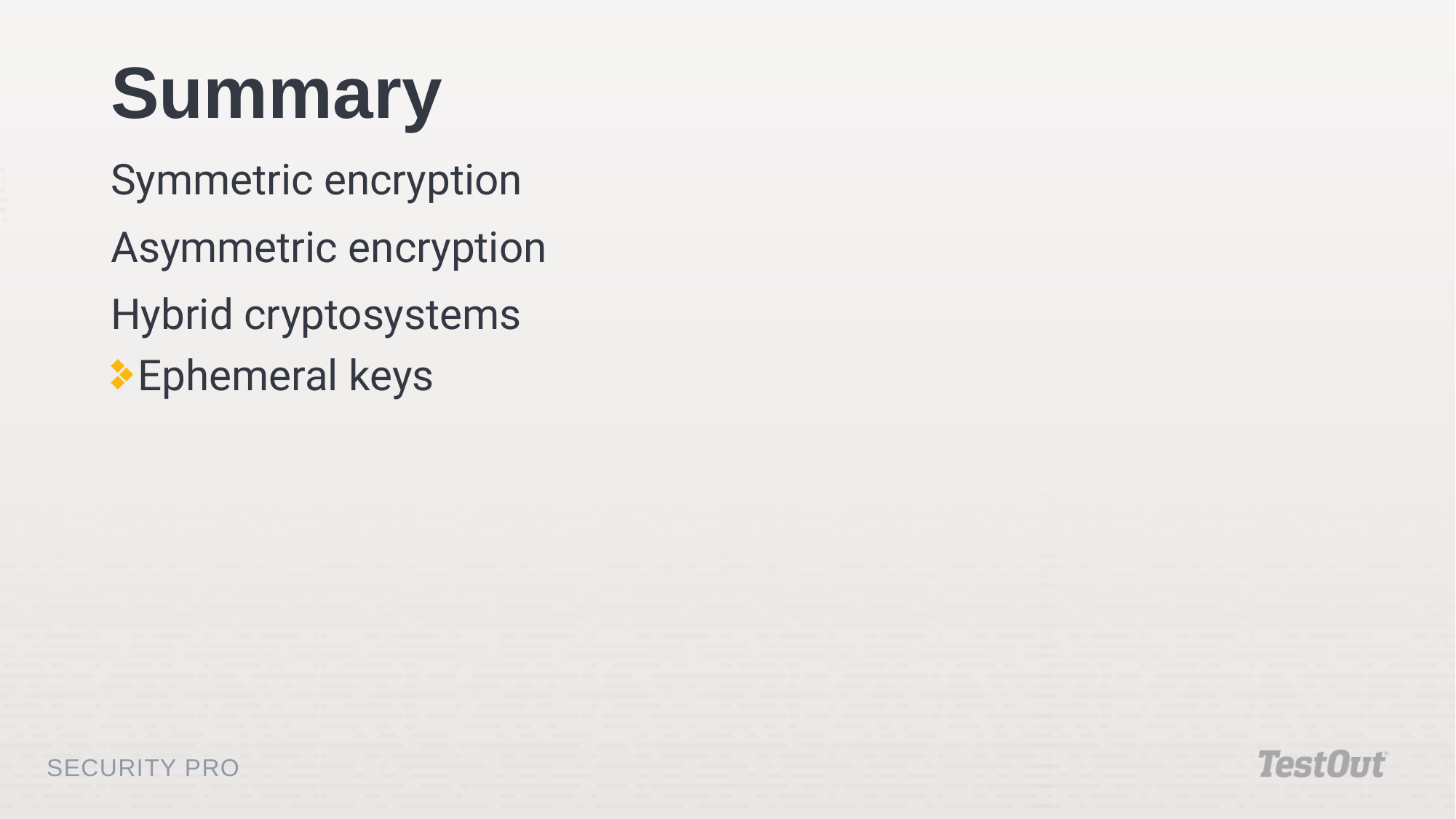

# Summary
Symmetric encryption
Asymmetric encryption
Hybrid cryptosystems
Ephemeral keys
Security Pro